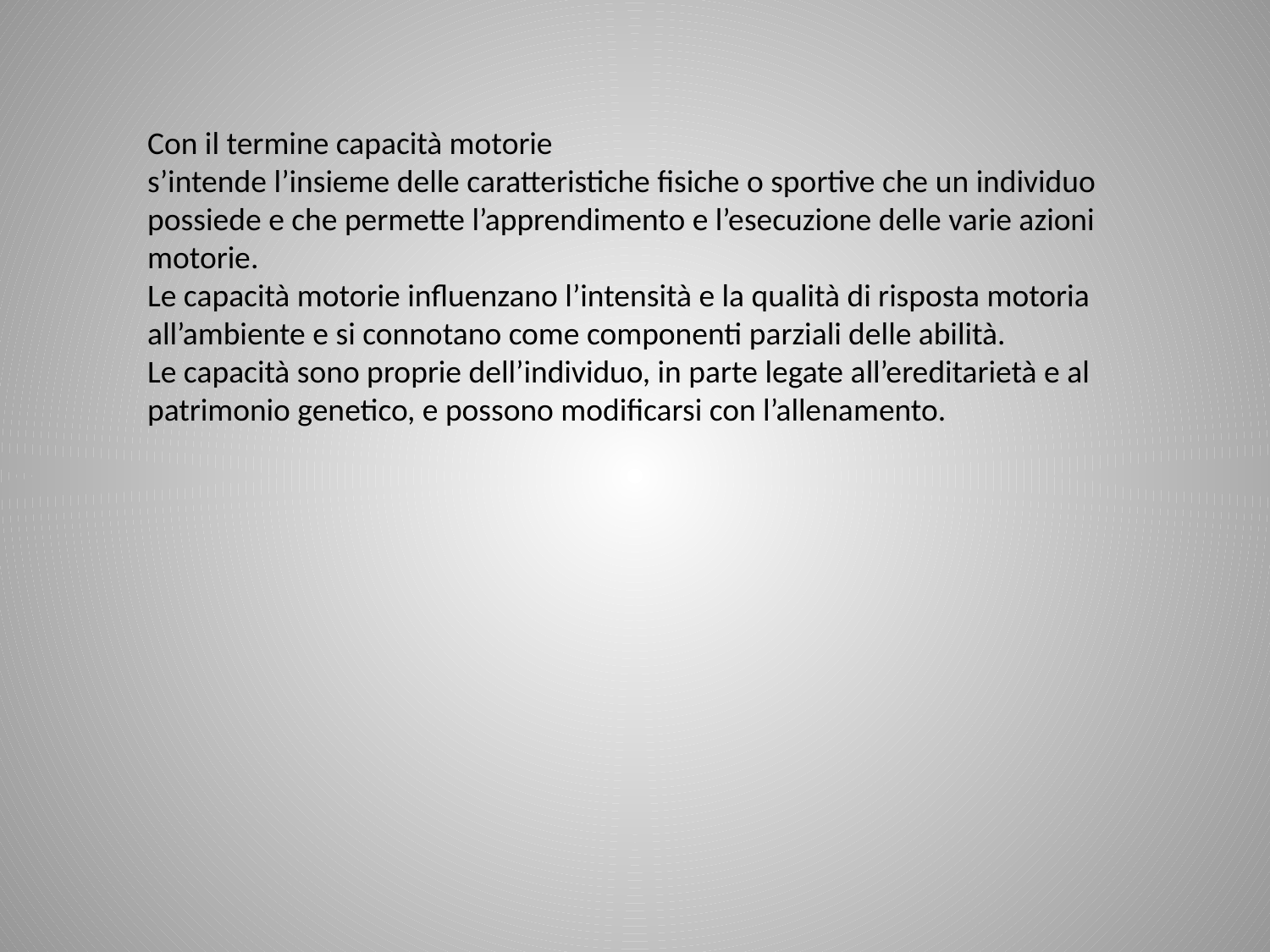

Con il termine capacità motorie
s’intende l’insieme delle caratteristiche fisiche o sportive che un individuo possiede e che permette l’apprendimento e l’esecuzione delle varie azioni motorie.
Le capacità motorie influenzano l’intensità e la qualità di risposta motoria all’ambiente e si connotano come componenti parziali delle abilità.
Le capacità sono proprie dell’individuo, in parte legate all’ereditarietà e al patrimonio genetico, e possono modificarsi con l’allenamento.